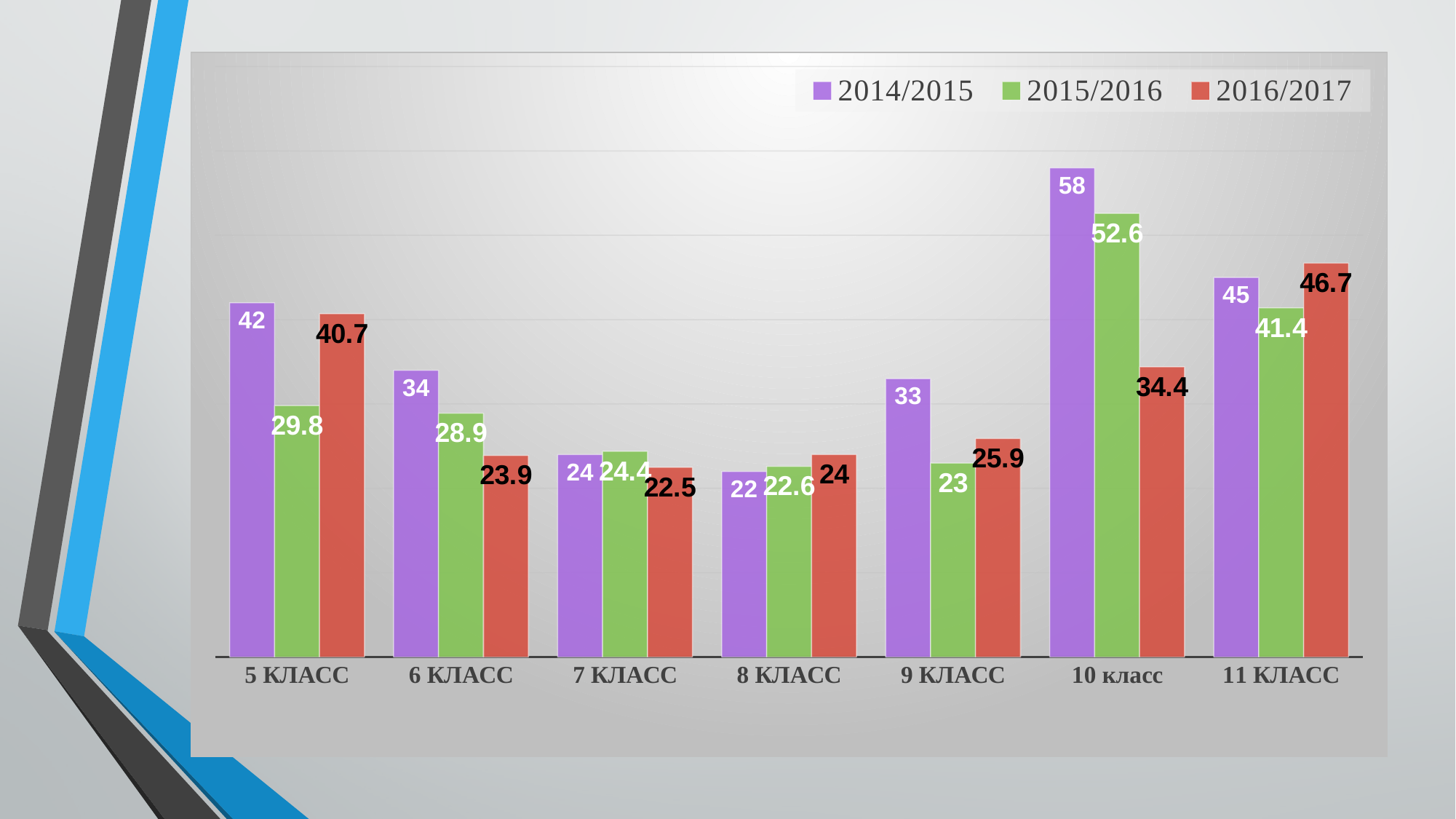

### Chart

| Category | 2014/2015 | 2015/2016 | 2016/2017 |
|---|---|---|---|
| 5 КЛАСС | 42.0 | 29.8 | 40.7 |
| 6 КЛАСС | 34.0 | 28.9 | 23.9 |
| 7 КЛАСС | 24.0 | 24.4 | 22.5 |
| 8 КЛАСС | 22.0 | 22.6 | 24.0 |
| 9 КЛАСС | 33.0 | 23.0 | 25.9 |
| 10 класс | 58.0 | 52.6 | 34.4 |
| 11 КЛАСС | 45.0 | 41.4 | 46.7 |